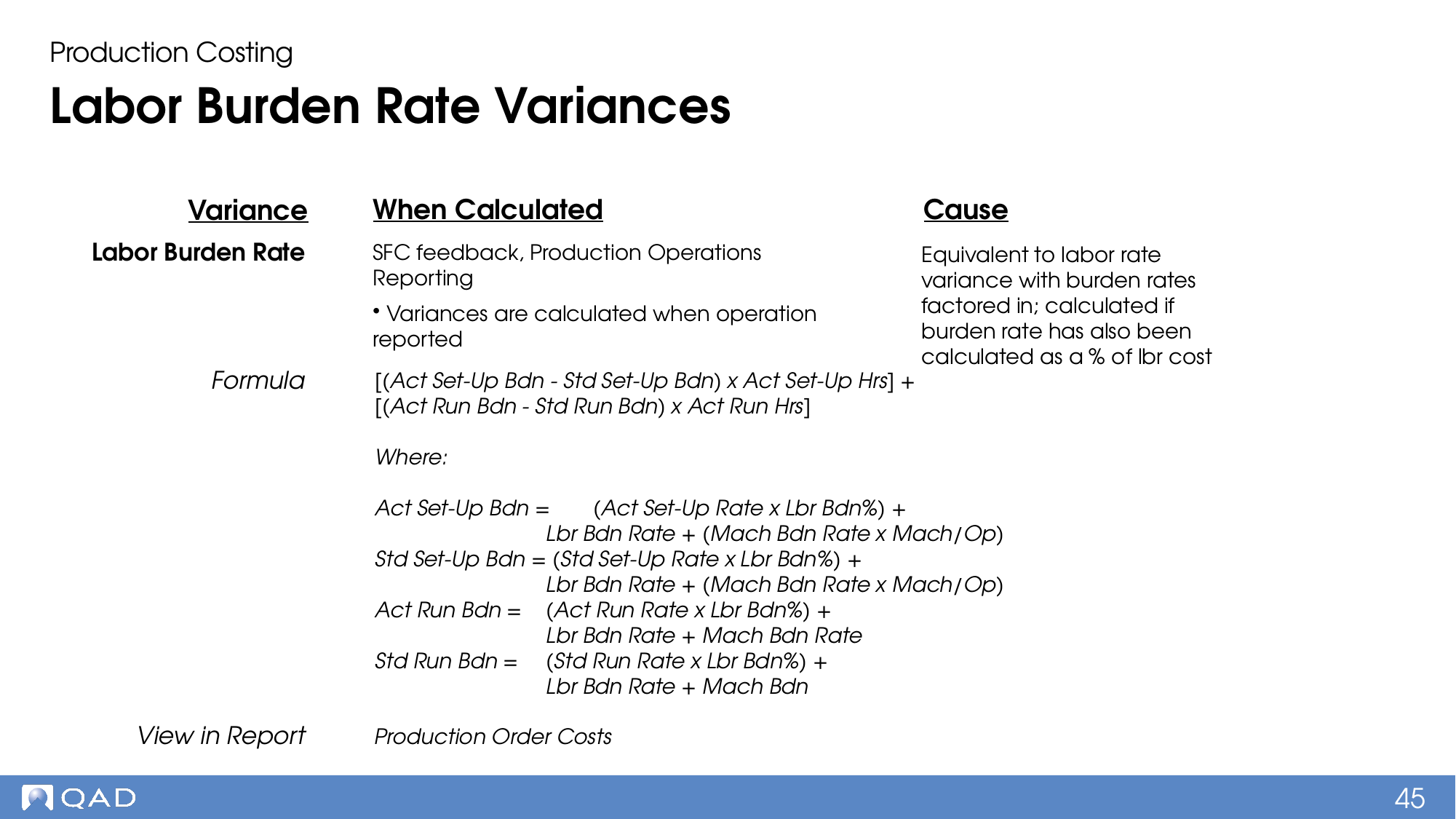

Production Costing
# Labor Burden Rate Variances
When Calculated
Cause
Variance
Labor Burden Rate
SFC feedback, Production Operations Reporting
 Variances are calculated when operation reported

Equivalent to labor rate variance with burden rates factored in; calculated if burden rate has also been calculated as a % of lbr cost
Formula
[(Act Set-Up Bdn - Std Set-Up Bdn) x Act Set-Up Hrs] +
[(Act Run Bdn - Std Run Bdn) x Act Run Hrs]
Where:
Act Set-Up Bdn = 	(Act Set-Up Rate x Lbr Bdn%) +
	Lbr Bdn Rate + (Mach Bdn Rate x Mach/Op)
Std Set-Up Bdn = (Std Set-Up Rate x Lbr Bdn%) +
	Lbr Bdn Rate + (Mach Bdn Rate x Mach/Op)
Act Run Bdn = 	(Act Run Rate x Lbr Bdn%) +
	Lbr Bdn Rate + Mach Bdn Rate
Std Run Bdn = 	(Std Run Rate x Lbr Bdn%) +
	Lbr Bdn Rate + Mach Bdn

View in Report
Production Order Costs
45